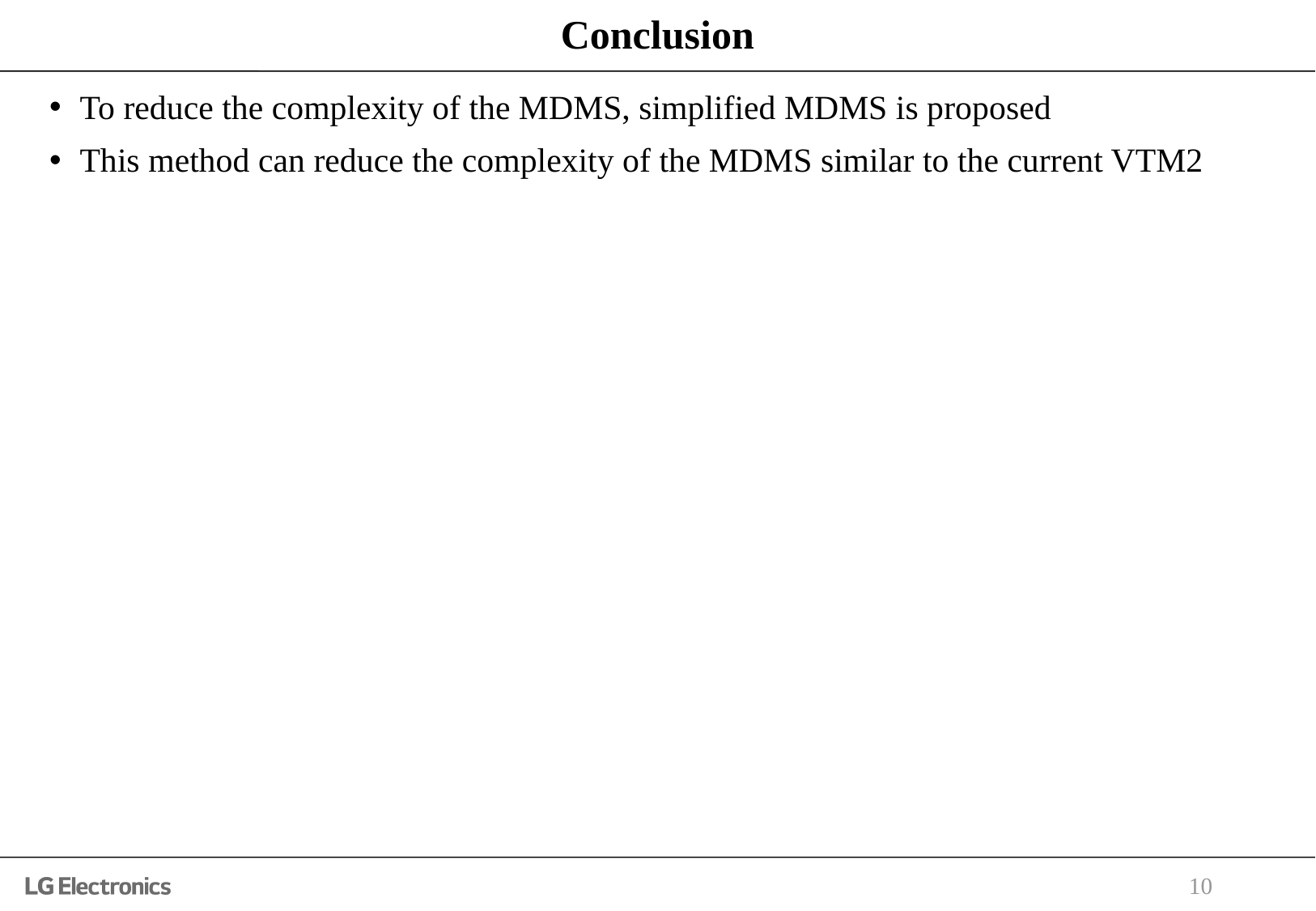

# Conclusion
To reduce the complexity of the MDMS, simplified MDMS is proposed
This method can reduce the complexity of the MDMS similar to the current VTM2

10